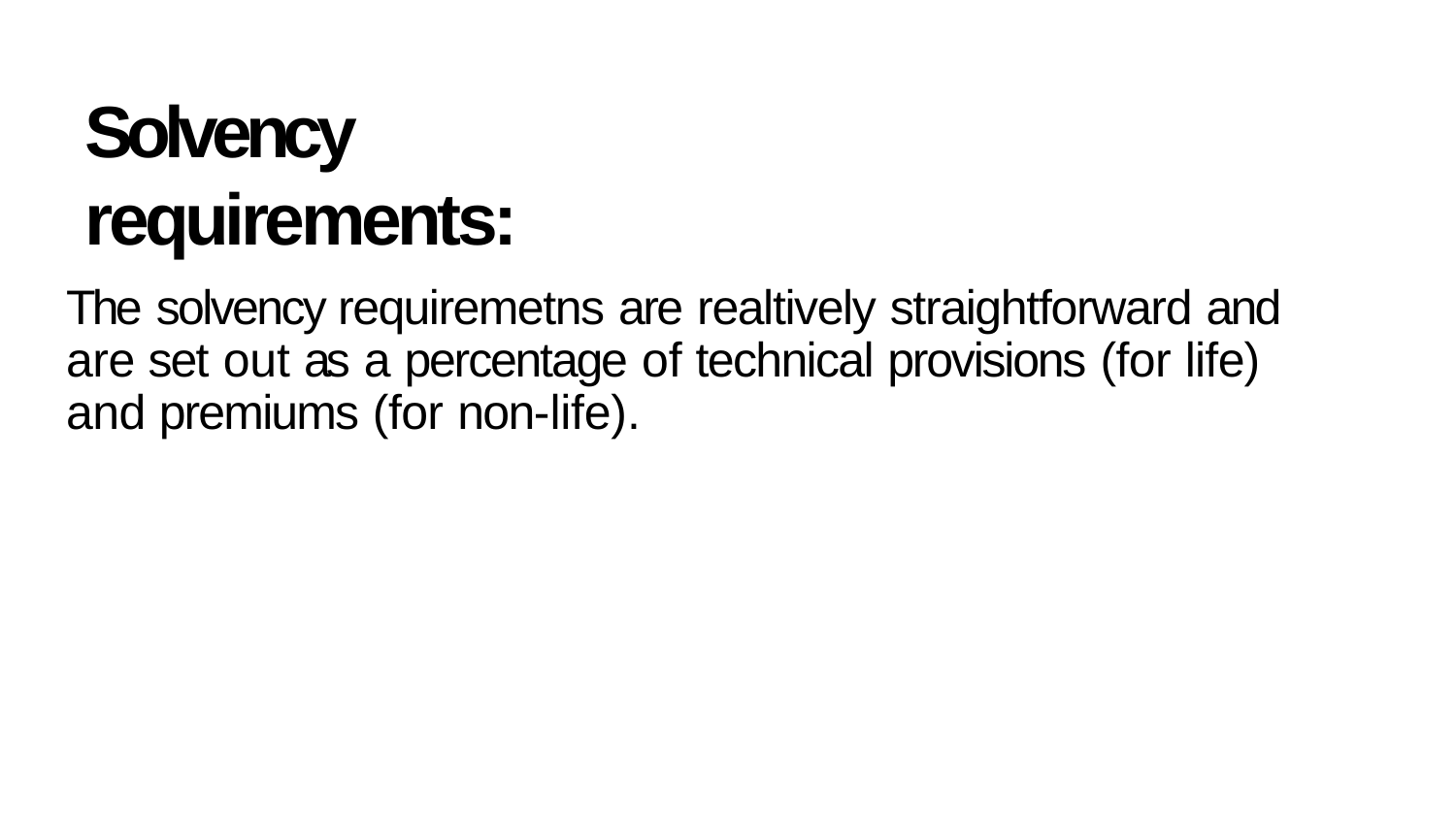

# Solvency requirements:
The solvency requiremetns are realtively straightforward and are set out as a percentage of technical provisions (for life) and premiums (for non-life).